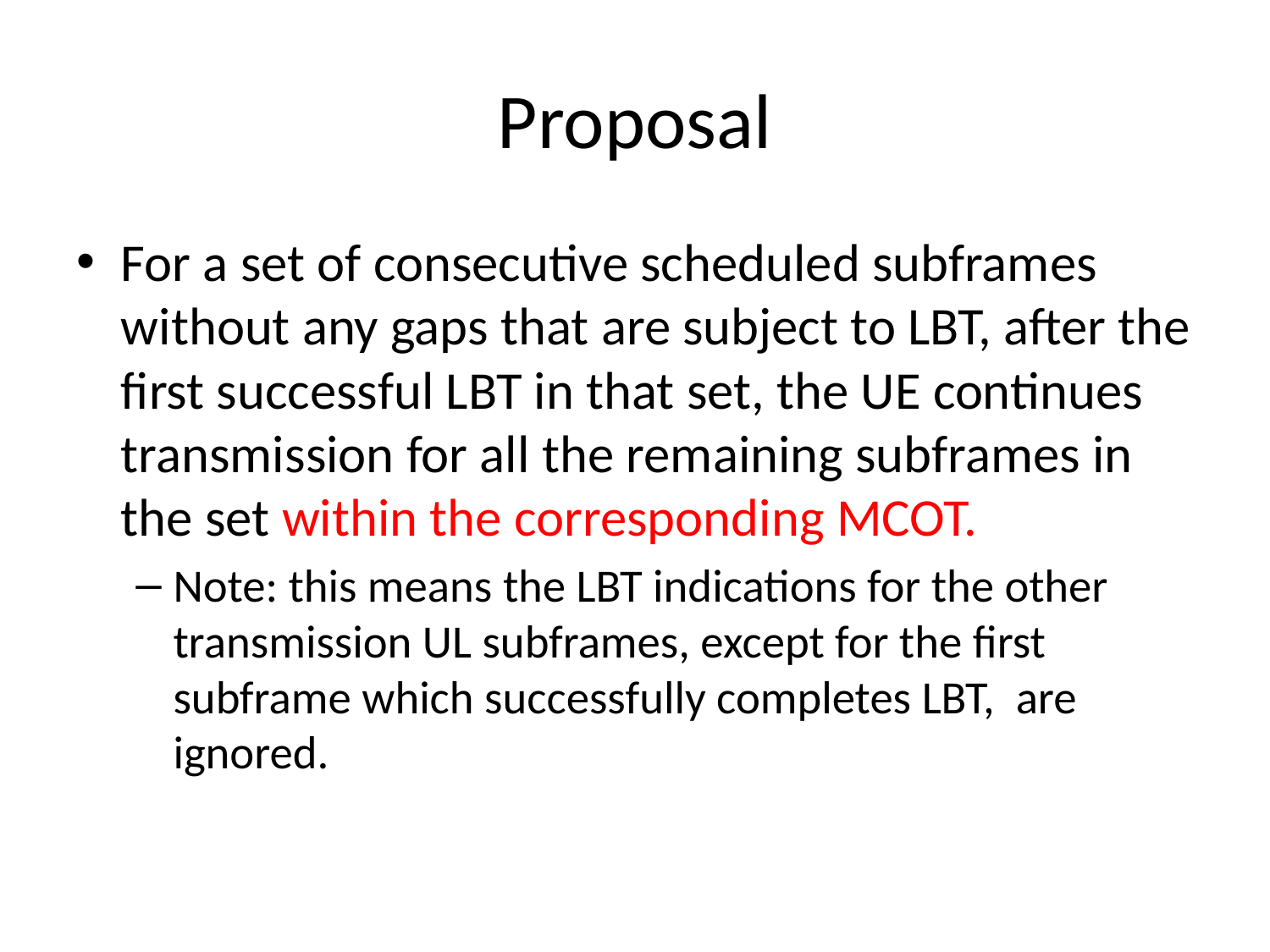

# Proposal
For a set of consecutive scheduled subframes without any gaps that are subject to LBT, after the first successful LBT in that set, the UE continues transmission for all the remaining subframes in the set within the corresponding MCOT.
Note: this means the LBT indications for the other transmission UL subframes, except for the first subframe which successfully completes LBT,  are ignored.